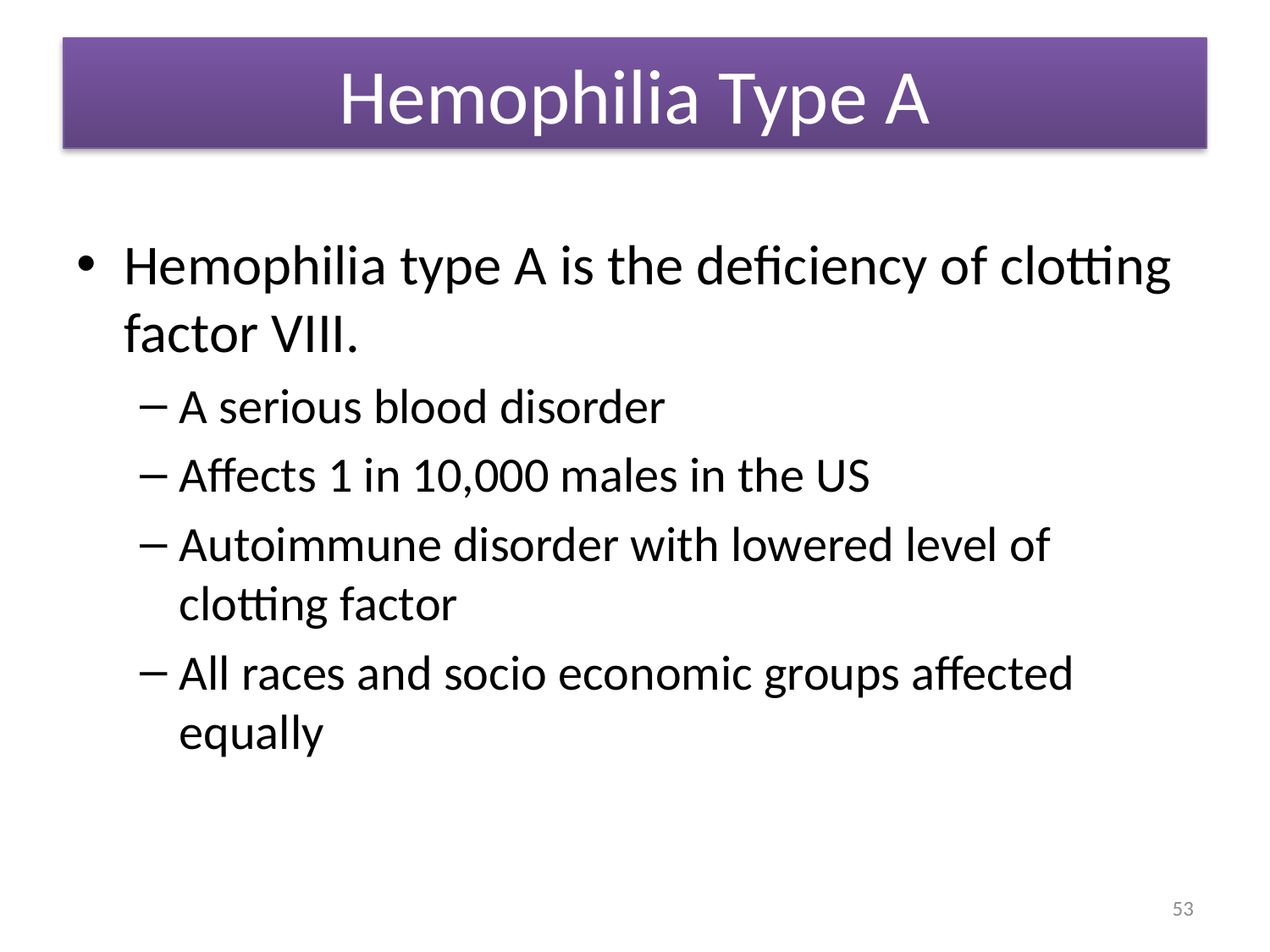

# Hemophilia Type A
Hemophilia type A is the deficiency of clotting factor VIII.
A serious blood disorder
Affects 1 in 10,000 males in the US
Autoimmune disorder with lowered level of clotting factor
All races and socio economic groups affected equally
53